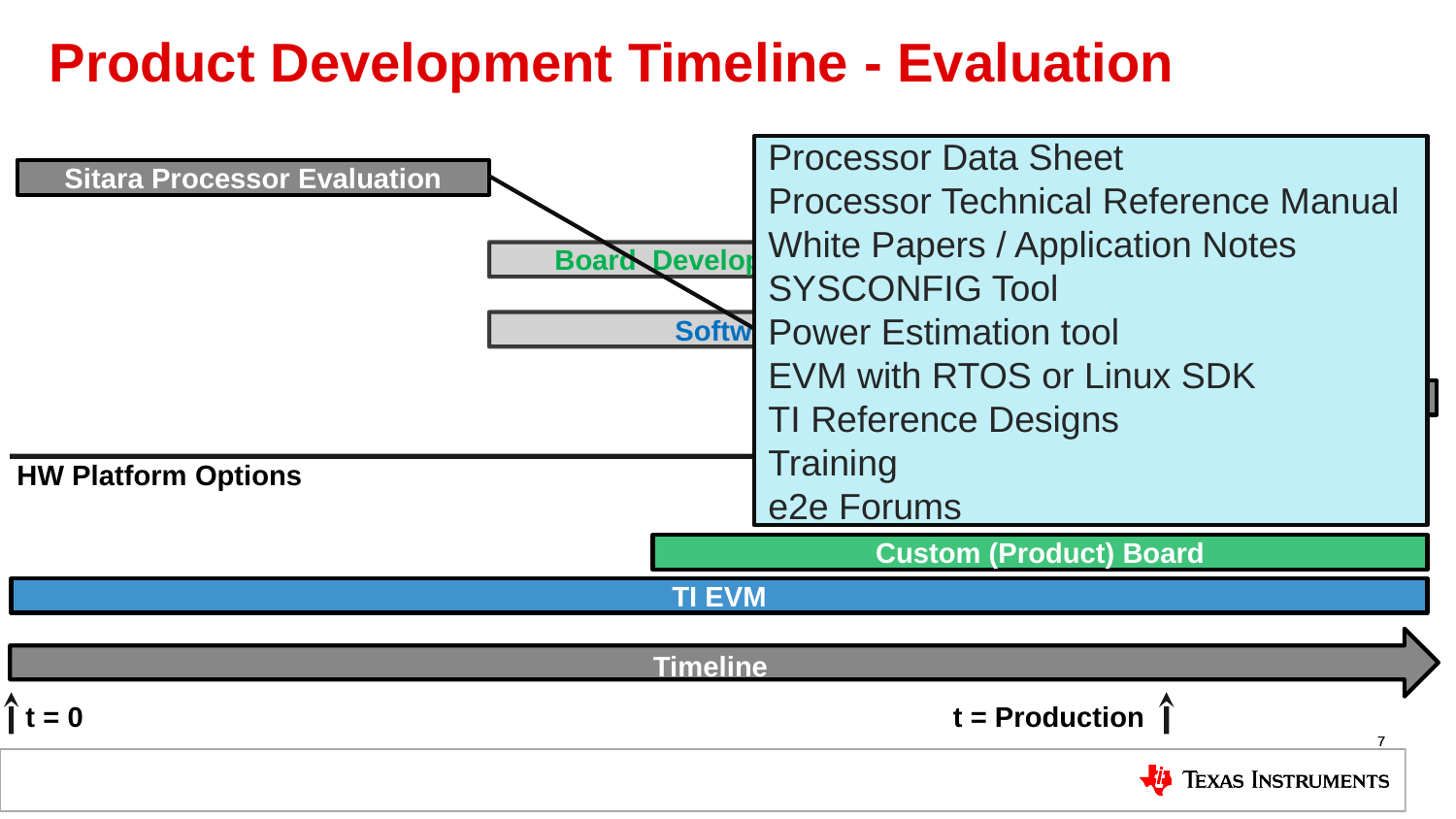

# Product Development Timeline - Evaluation
Processor Data Sheet
Processor Technical Reference Manual
White Papers / Application Notes
SYSCONFIG Tool
Power Estimation tool
EVM with RTOS or Linux SDK
TI Reference Designs
Training
e2e Forums
Sitara Processor Evaluation
Board  Development
Software Development
Product Lifecyle
HW Platform Options
Custom (Product) Board
TI EVM
Timeline
t = 0
t = Production
7
7